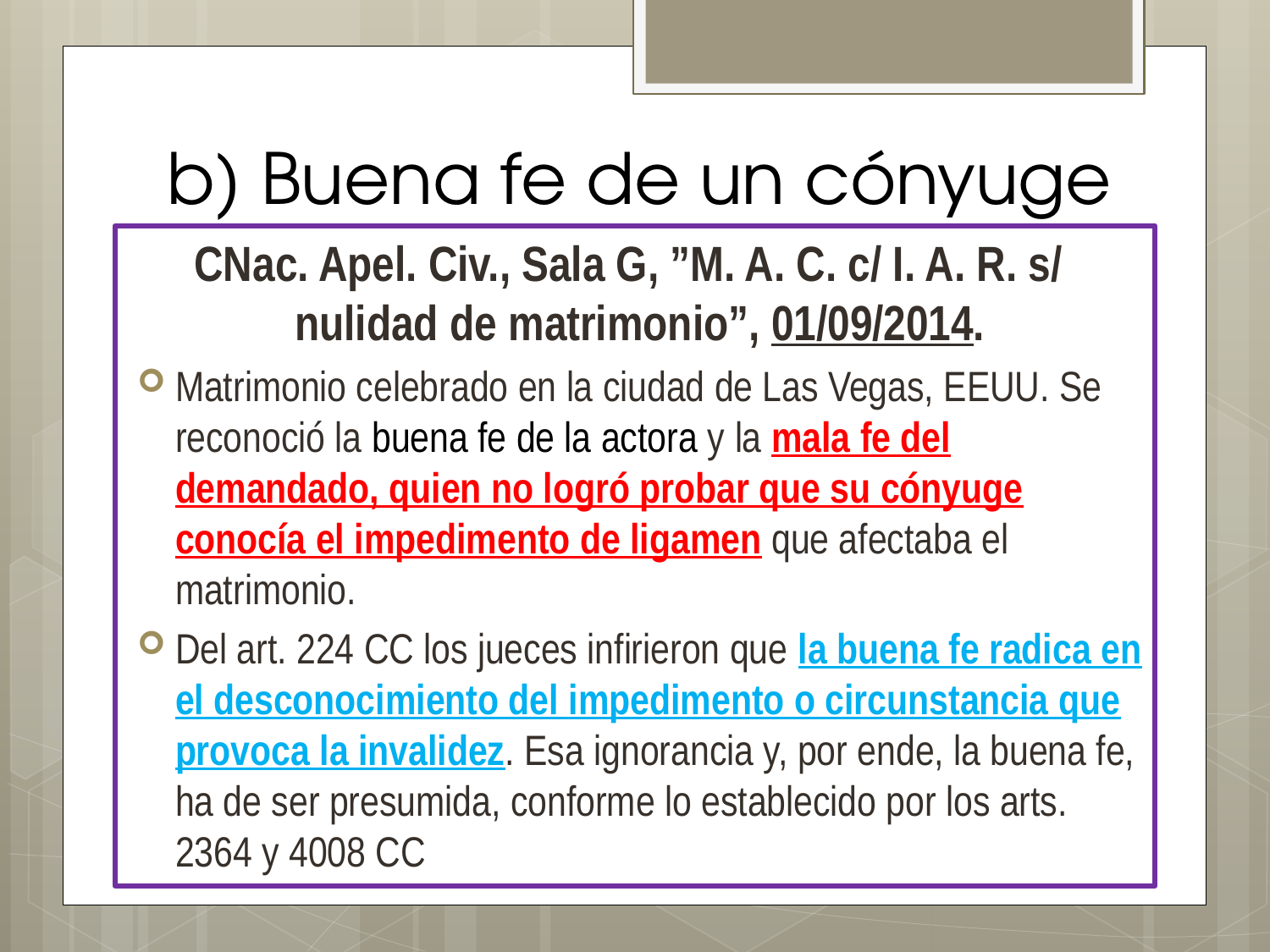

# b) Buena fe de un cónyuge
CNac. Apel. Civ., Sala G, ”M. A. C. c/ I. A. R. s/   nulidad de matrimonio”, 01/09/2014.
Matrimonio celebrado en la ciudad de Las Vegas, EEUU. Se reconoció la buena fe de la actora y la mala fe del demandado, quien no logró probar que su cónyuge conocía el impedimento de ligamen que afectaba el matrimonio.
Del art. 224 CC los jueces infirieron que la buena fe radica en el desconocimiento del impedimento o circunstancia que provoca la invalidez. Esa ignorancia y, por ende, la buena fe, ha de ser presumida, conforme lo establecido por los arts. 2364 y 4008 CC